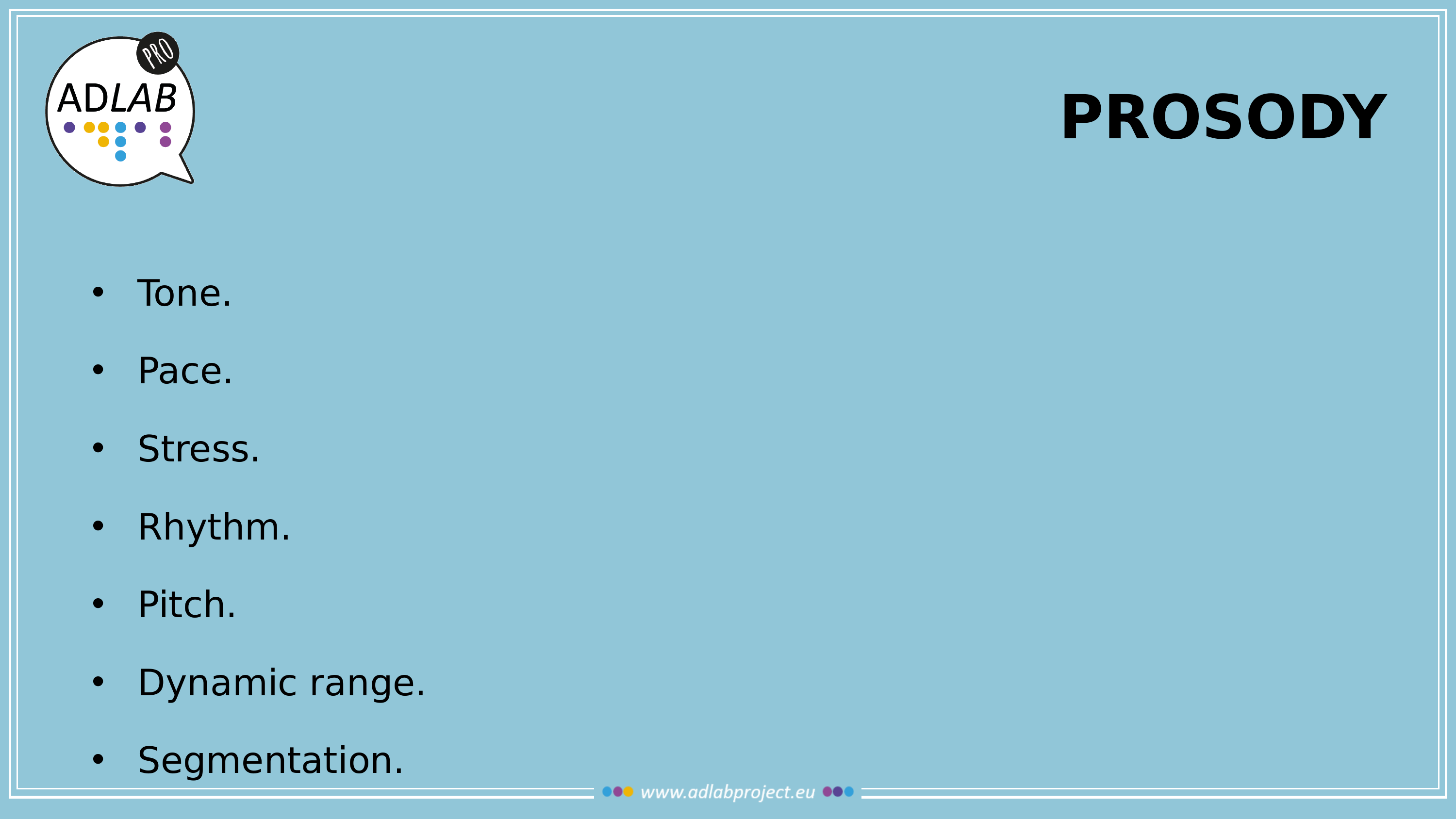

# PROSODY
Tone.
Pace.
Stress.
Rhythm.
Pitch.
Dynamic range.
Segmentation.